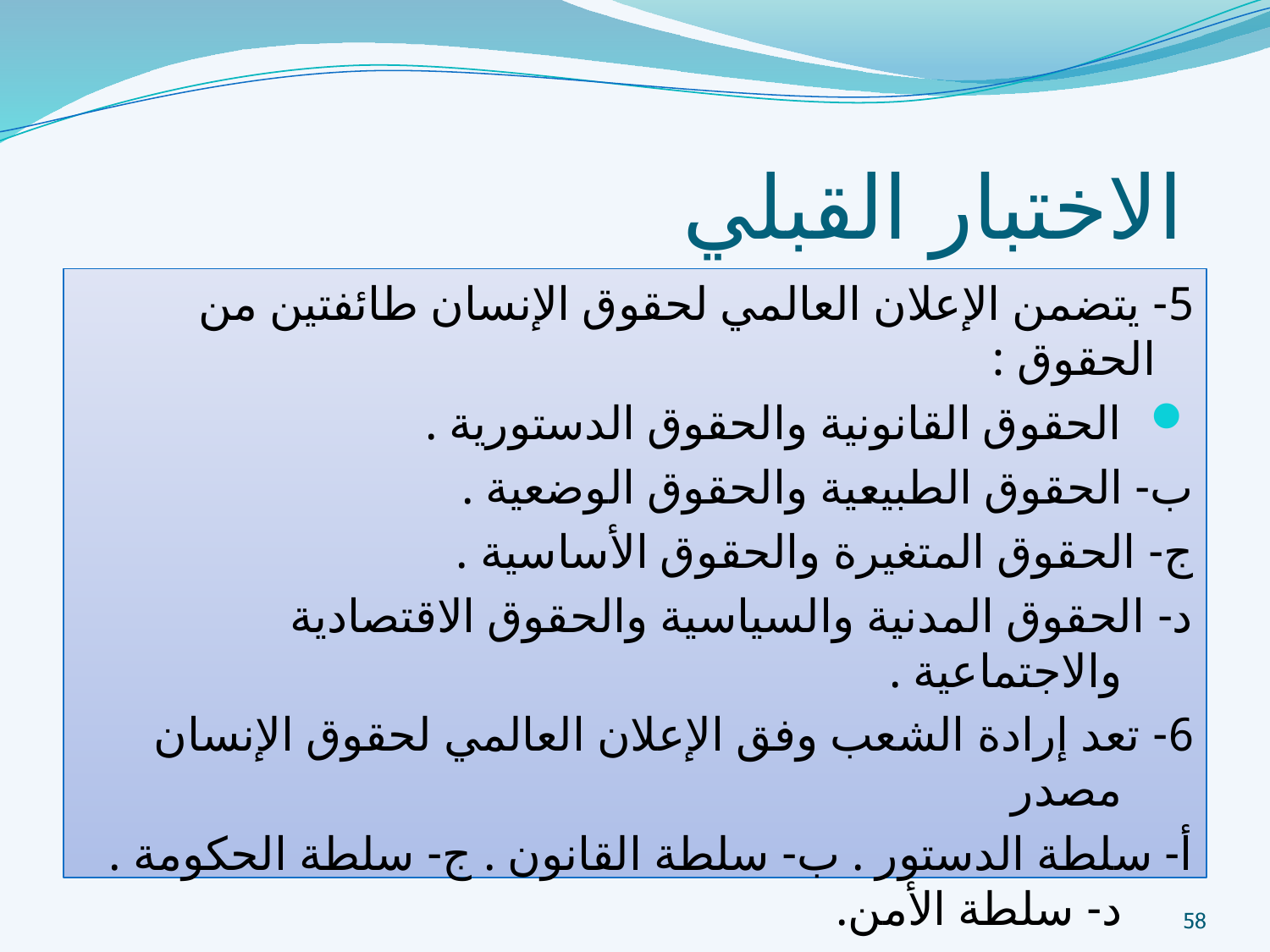

# الاختبار القبلي
5- يتضمن الإعلان العالمي لحقوق الإنسان طائفتين من الحقوق :
الحقوق القانونية والحقوق الدستورية .
ب- الحقوق الطبيعية والحقوق الوضعية .
ج- الحقوق المتغيرة والحقوق الأساسية .
د- الحقوق المدنية والسياسية والحقوق الاقتصادية والاجتماعية .
6- تعد إرادة الشعب وفق الإعلان العالمي لحقوق الإنسان مصدر
أ- سلطة الدستور . ب- سلطة القانون . ج- سلطة الحكومة . د- سلطة الأمن.

58